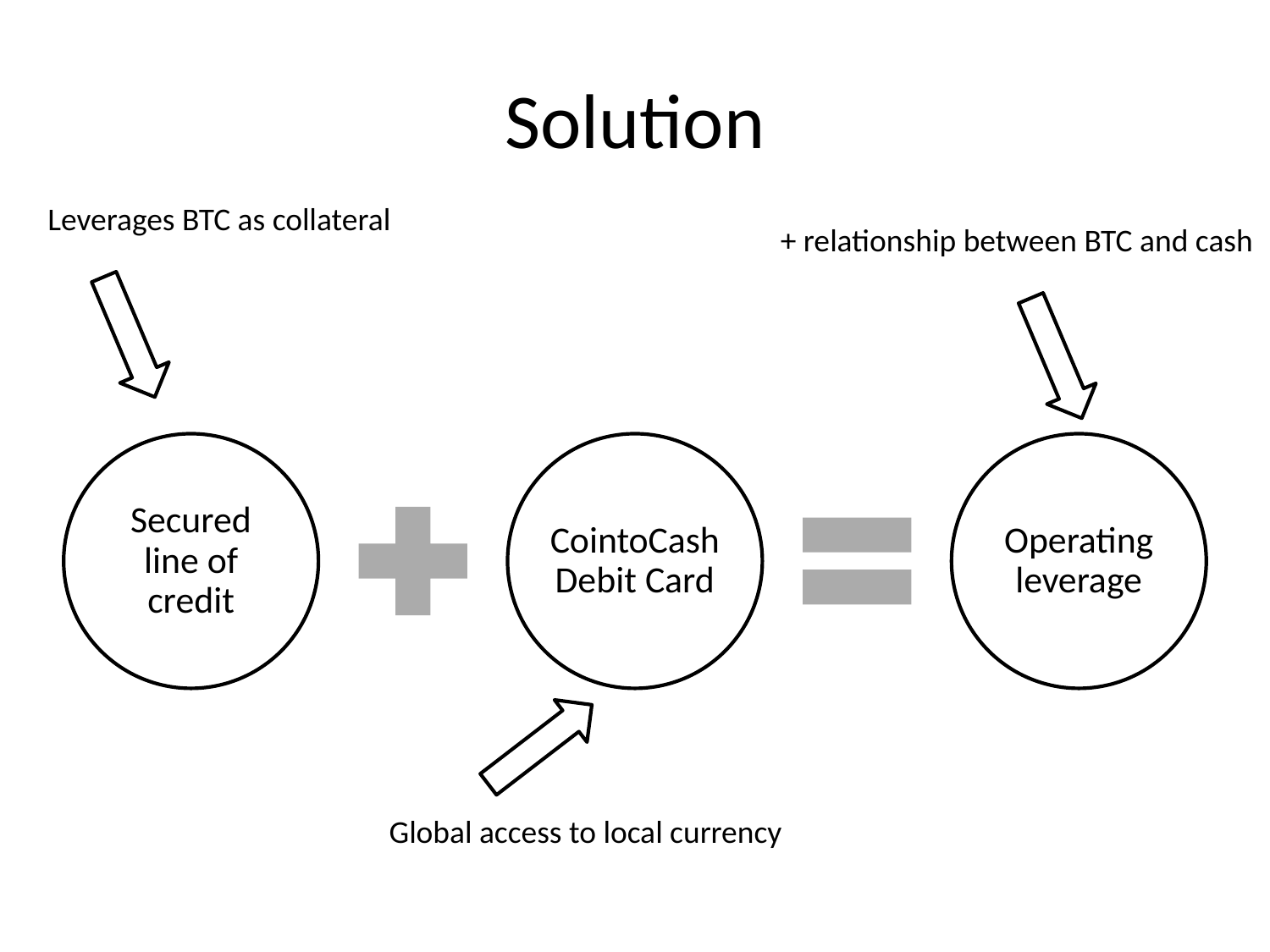

# Solution
Leverages BTC as collateral
+ relationship between BTC and cash
Secured line of credit

CointoCash Debit Card

Operating leverage

Global access to local currency